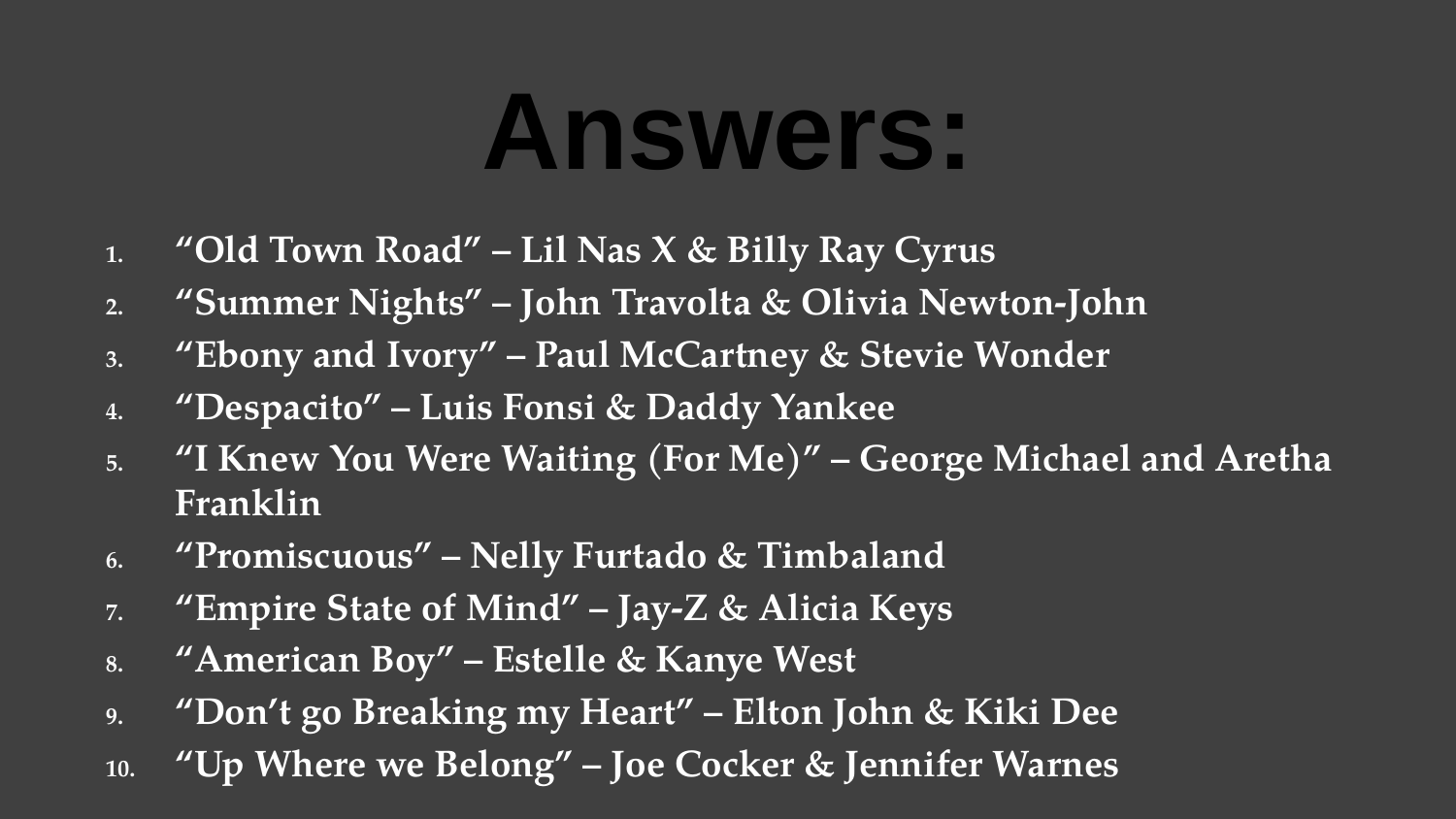

# Answers:
“Old Town Road” – Lil Nas X & Billy Ray Cyrus
“Summer Nights” – John Travolta & Olivia Newton-John
“Ebony and Ivory” – Paul McCartney & Stevie Wonder
“Despacito” – Luis Fonsi & Daddy Yankee
“I Knew You Were Waiting (For Me)” – George Michael and Aretha Franklin
“Promiscuous” – Nelly Furtado & Timbaland
“Empire State of Mind” – Jay-Z & Alicia Keys
“American Boy” – Estelle & Kanye West
“Don’t go Breaking my Heart” – Elton John & Kiki Dee
“Up Where we Belong” – Joe Cocker & Jennifer Warnes